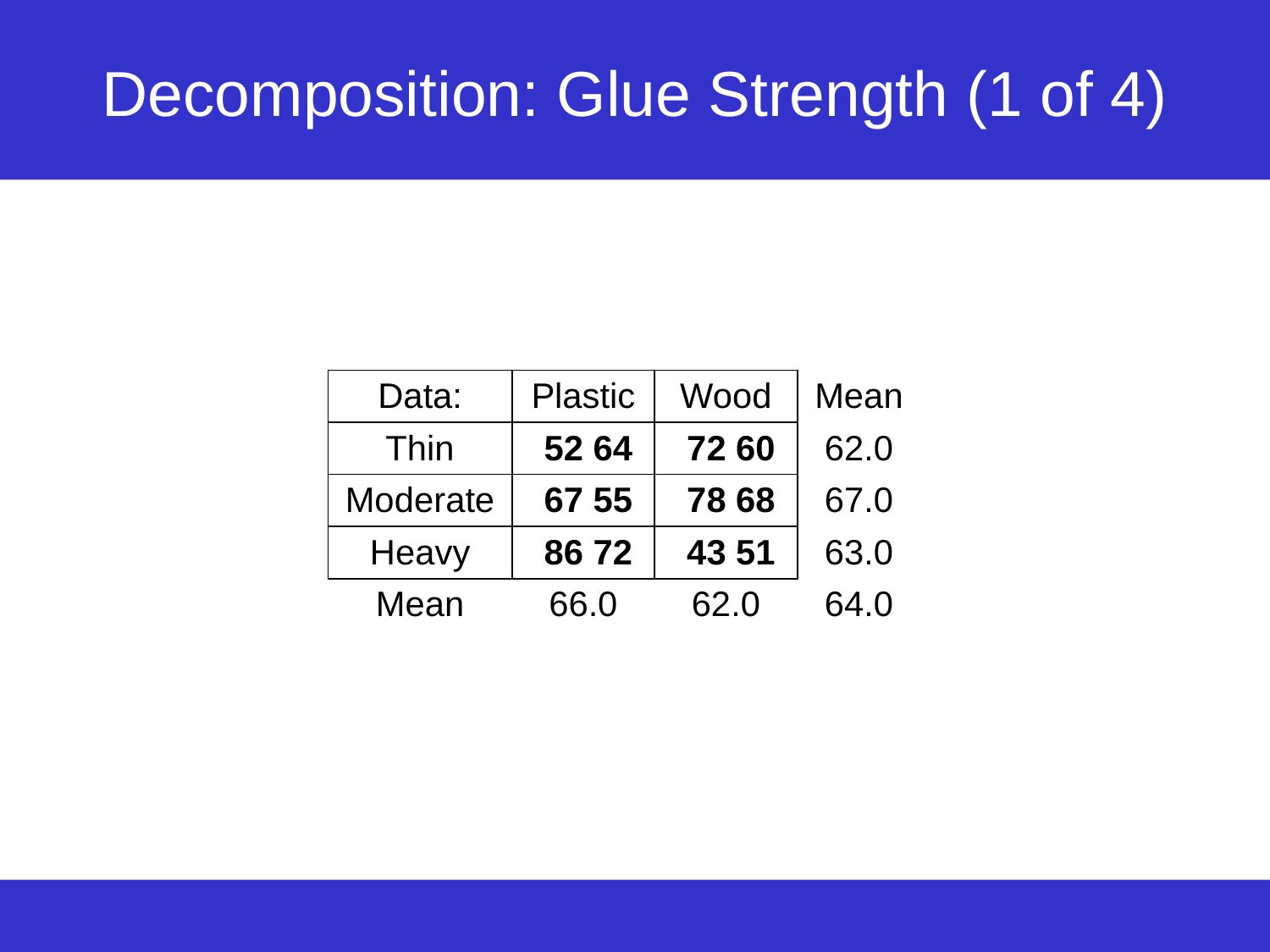

# Decomposition: Glue Strength (1 of 4)
| Data: | Plastic | Wood | Mean |
| --- | --- | --- | --- |
| Thin | 52 64 | 72 60 | 62.0 |
| Moderate | 67 55 | 78 68 | 67.0 |
| Heavy | 86 72 | 43 51 | 63.0 |
| Mean | 66.0 | 62.0 | 64.0 |